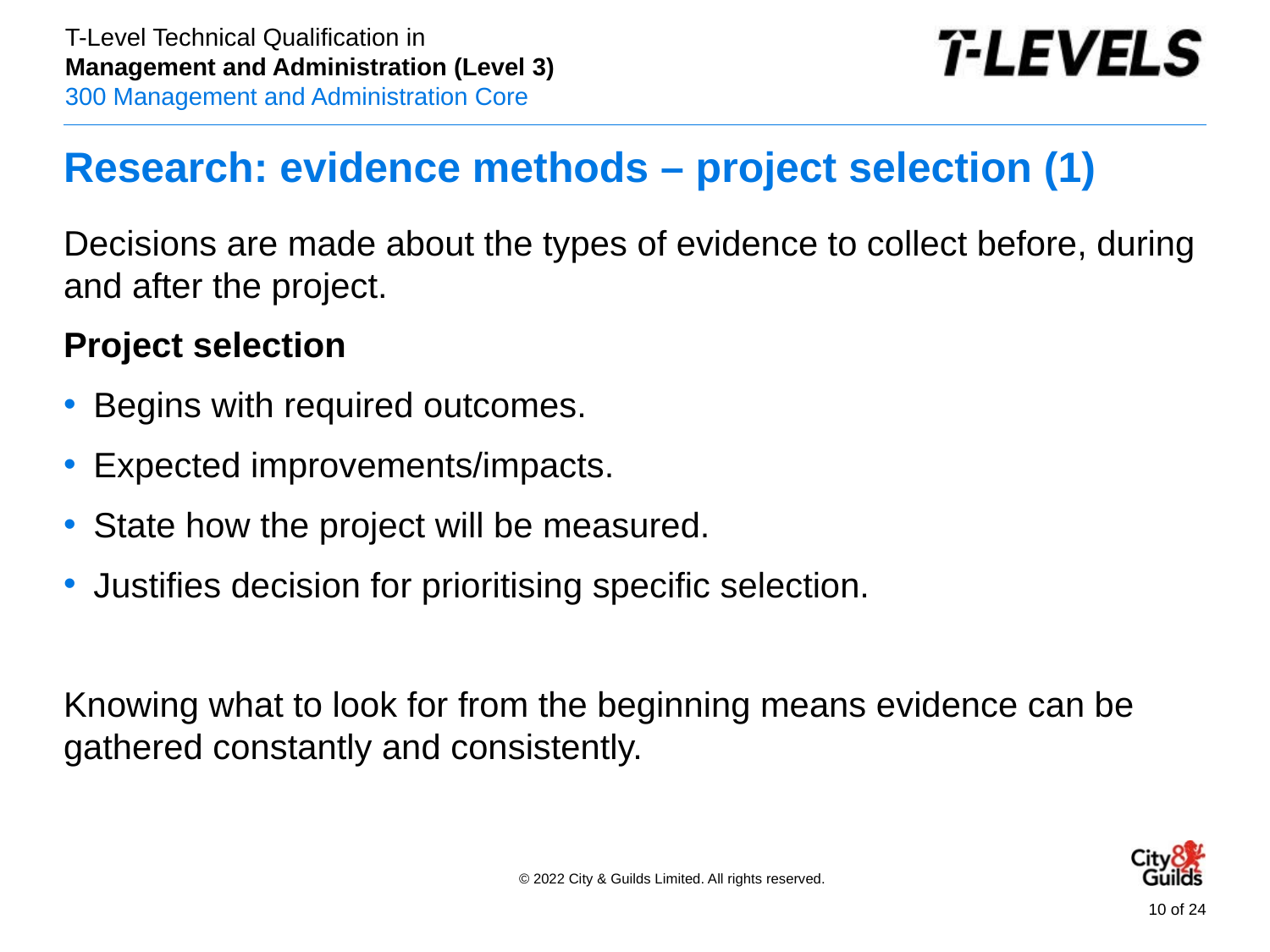

# Research: evidence methods – project selection (1)
Decisions are made about the types of evidence to collect before, during and after the project.
Project selection
Begins with required outcomes.
Expected improvements/impacts.
State how the project will be measured.
Justifies decision for prioritising specific selection.

Knowing what to look for from the beginning means evidence can be gathered constantly and consistently.